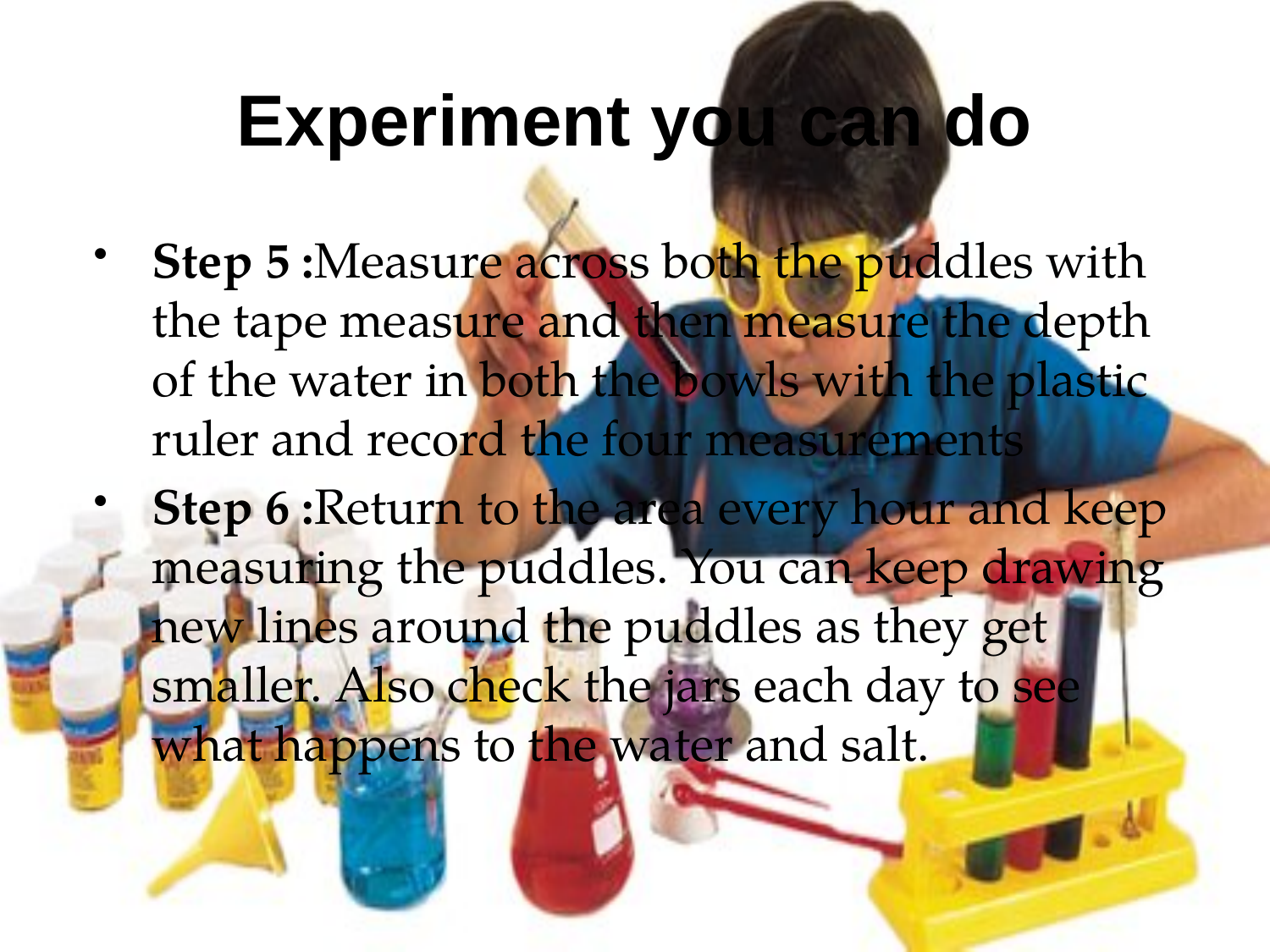

# Experiment you can do
Step 5 :Measure across both the puddles with the tape measure and then measure the depth of the water in both the bowls with the plastic ruler and record the four measurements
Step 6 :Return to the area every hour and keep measuring the puddles. You can keep drawing new lines around the puddles as they get smaller. Also check the jars each day to see what happens to the water and salt.